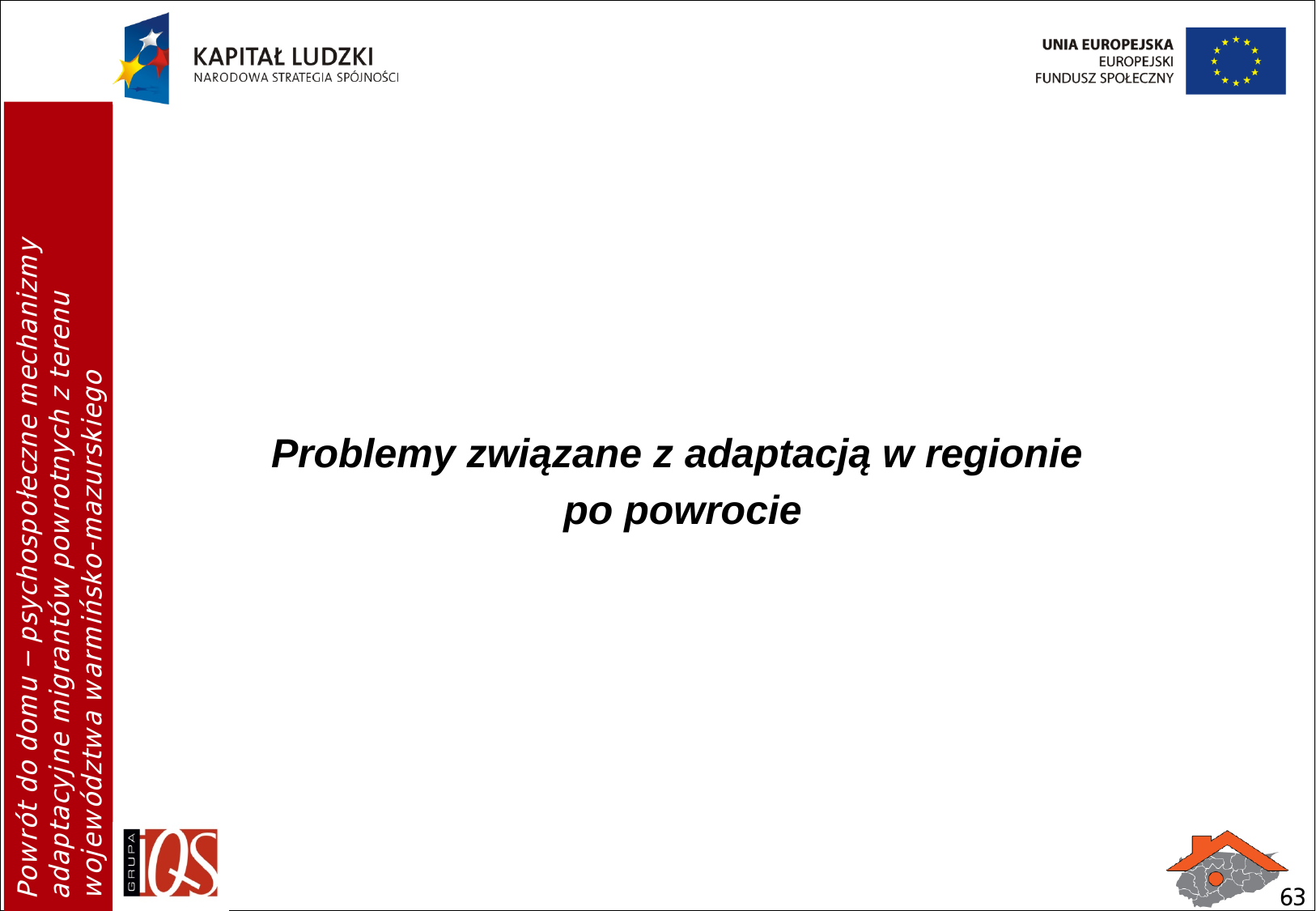

Problemy związane z adaptacją w regionie
po powrocie
63